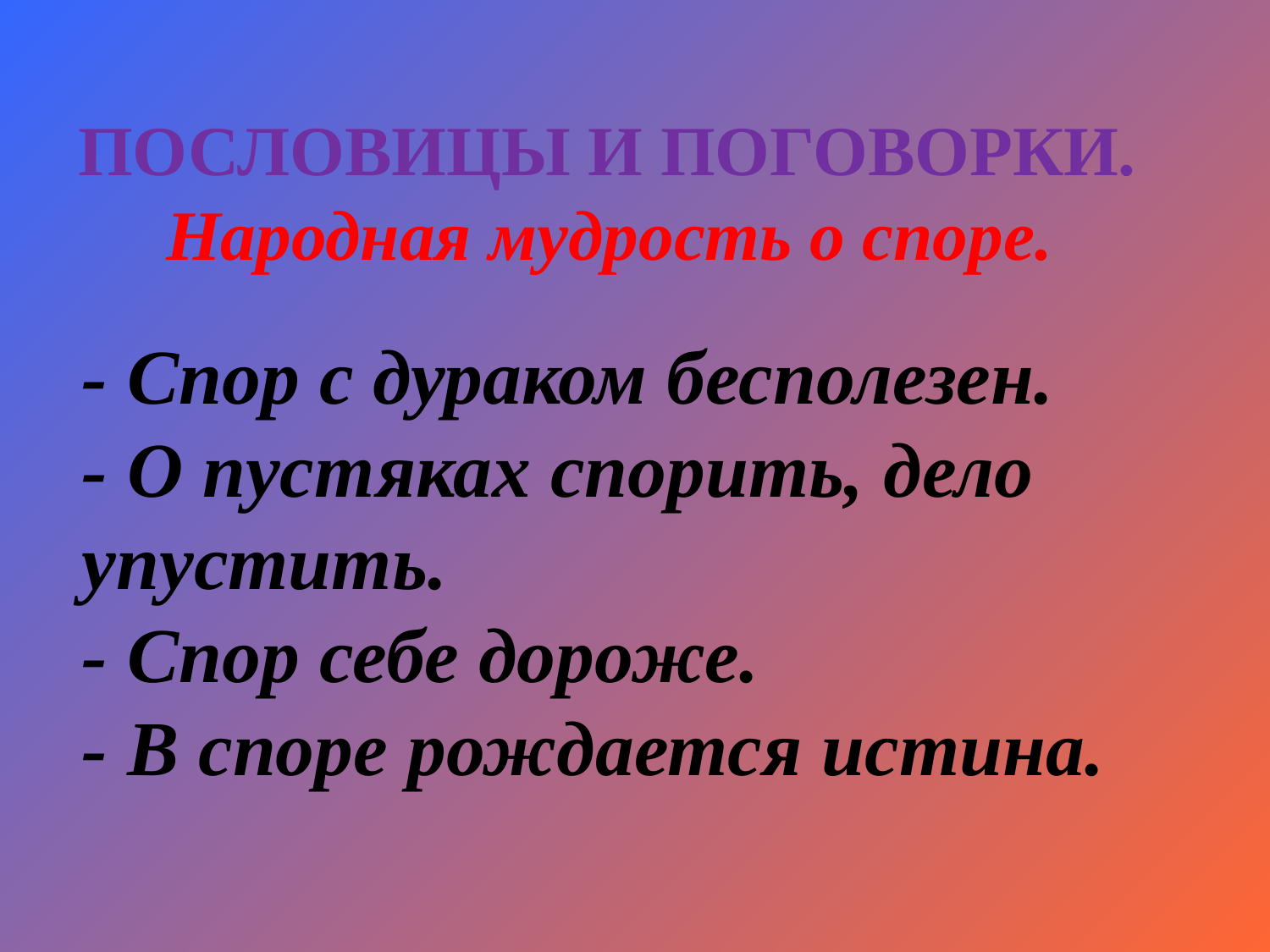

ПОСЛОВИЦЫ И ПОГОВОРКИ.
     Народная мудрость о споре.
- Спор с дураком бесполезен.
- О пустяках спорить, дело упустить.
- Спор себе дороже.
- В споре рождается истина.